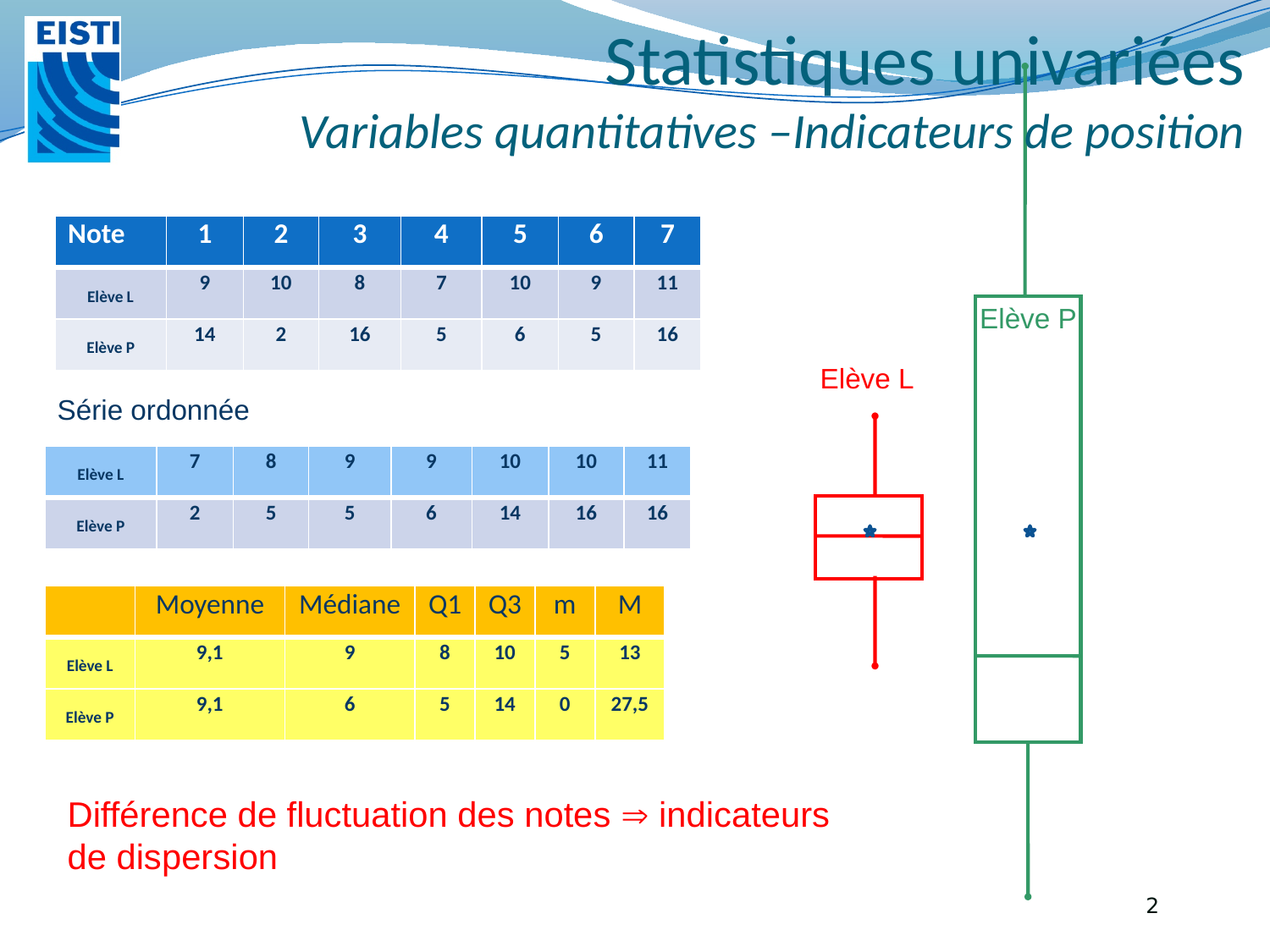

# Statistiques univariées Variables quantitatives –Indicateurs de position

| Note | 1 | 2 | 3 | 4 | 5 | 6 | 7 |
| --- | --- | --- | --- | --- | --- | --- | --- |
| Elève L | 9 | 10 | 8 | 7 | 10 | 9 | 11 |
| Elève P | 14 | 2 | 16 | 5 | 6 | 5 | 16 |
Elève P

Elève L
Série ordonnée

| Elève L | 7 | 8 | 9 | 9 | 10 | 10 | 11 |
| --- | --- | --- | --- | --- | --- | --- | --- |
| Elève P | 2 | 5 | 5 | 6 | 14 | 16 | 16 |

|  | Moyenne | Médiane | Q1 | Q3 | m | M |
| --- | --- | --- | --- | --- | --- | --- |
| Elève L | 9,1 | 9 | 8 | 10 | 5 | 13 |
| Elève P | 9,1 | 6 | 5 | 14 | 0 | 27,5 |

Différence de fluctuation des notes ⇒ indicateurs de dispersion
2